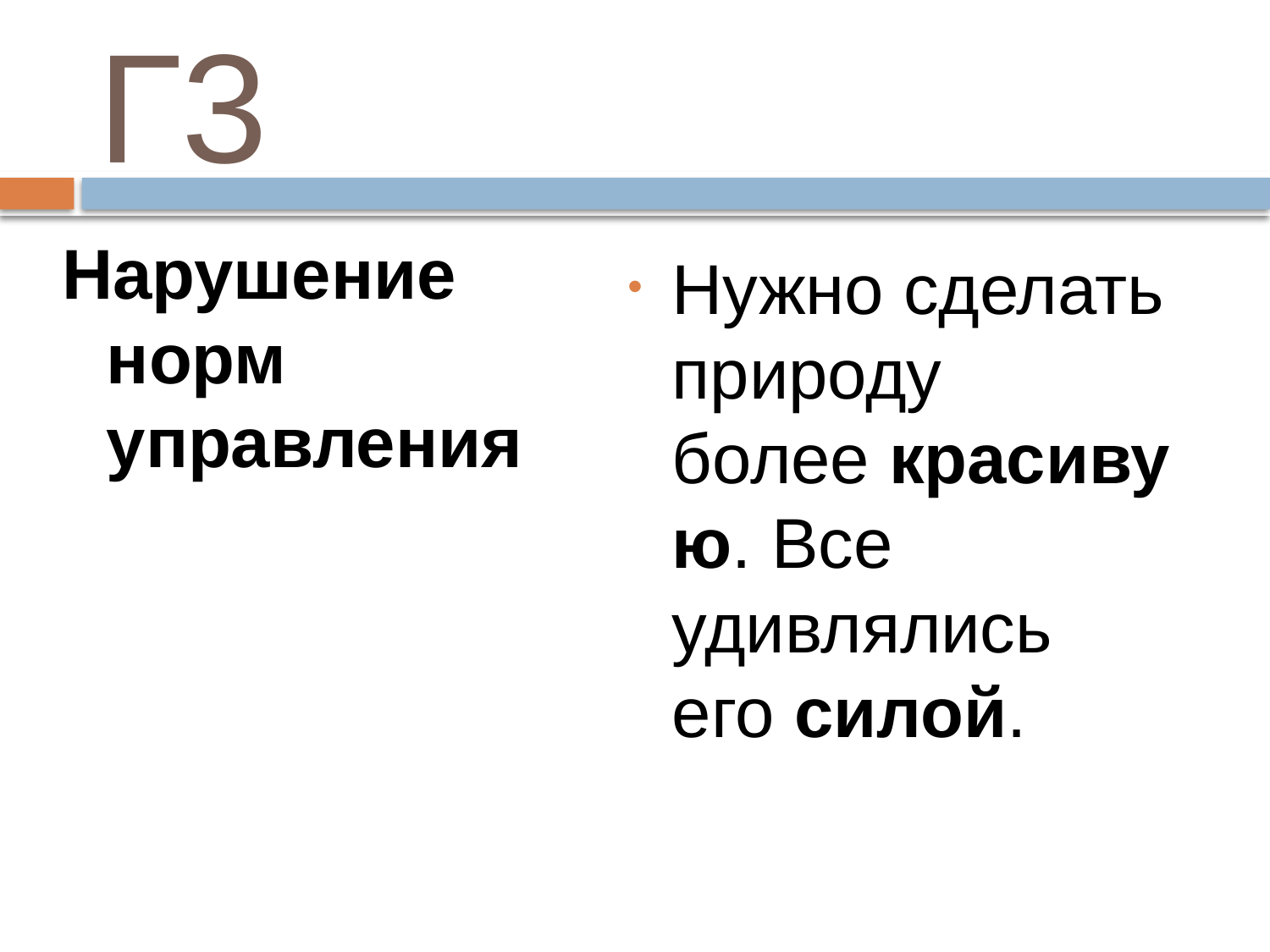

# Г3
Нарушение норм управления
Нужно сделать природу более красивую. Все удивлялись его силой.